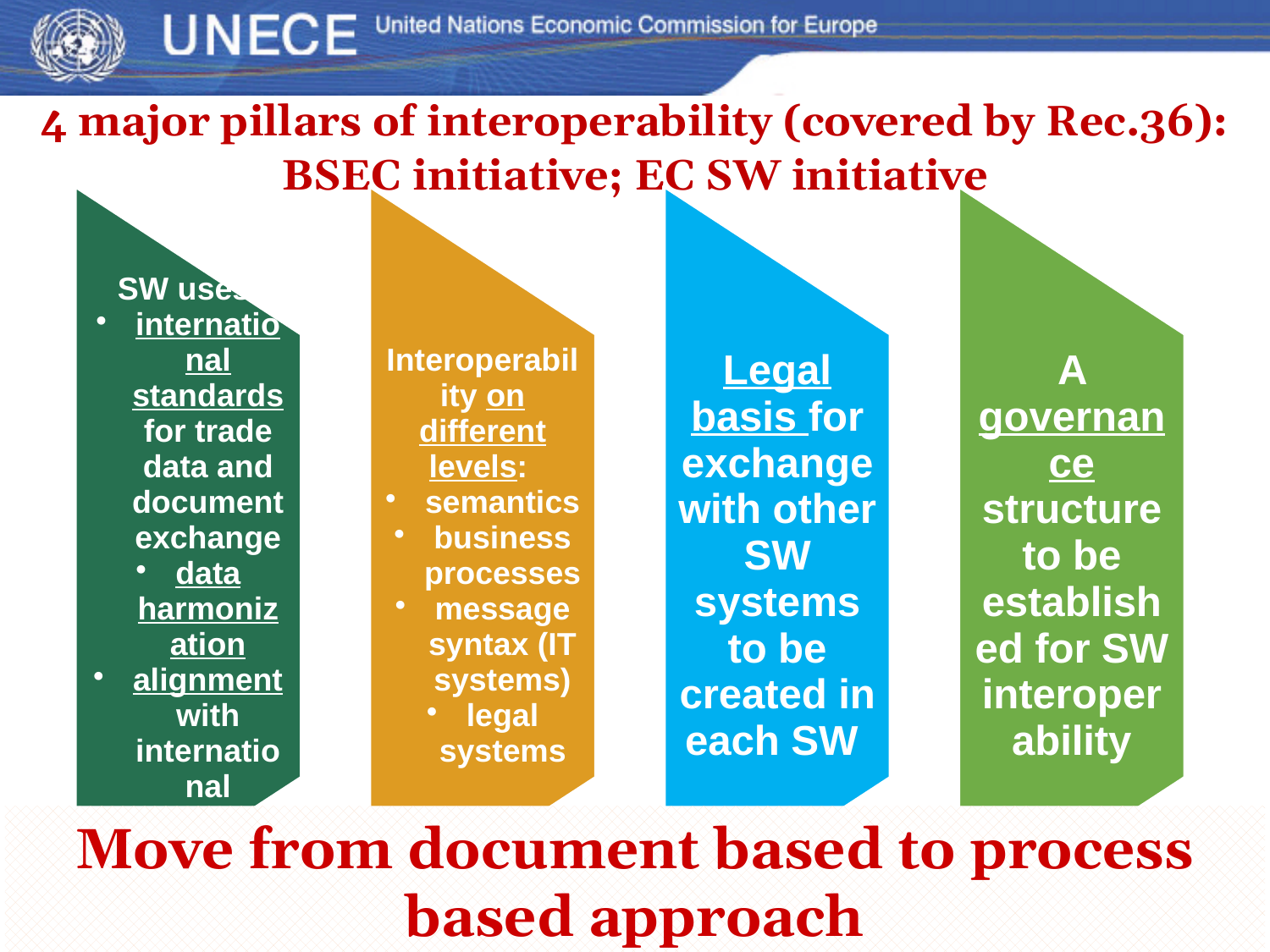

4 major pillars of interoperability (covered by Rec.36):
BSEC initiative; EC SW initiative

SW uses
international standards for trade data and document exchange
data harmonization
Interoperability on different levels:
semantics
business processes
Legal basis for exchange with other SW systems to be created in each SW
alignment with international standards
message syntax (IT systems)
legal systems
A governance structure to be established for SW interoperability

Move from document based to process based approach